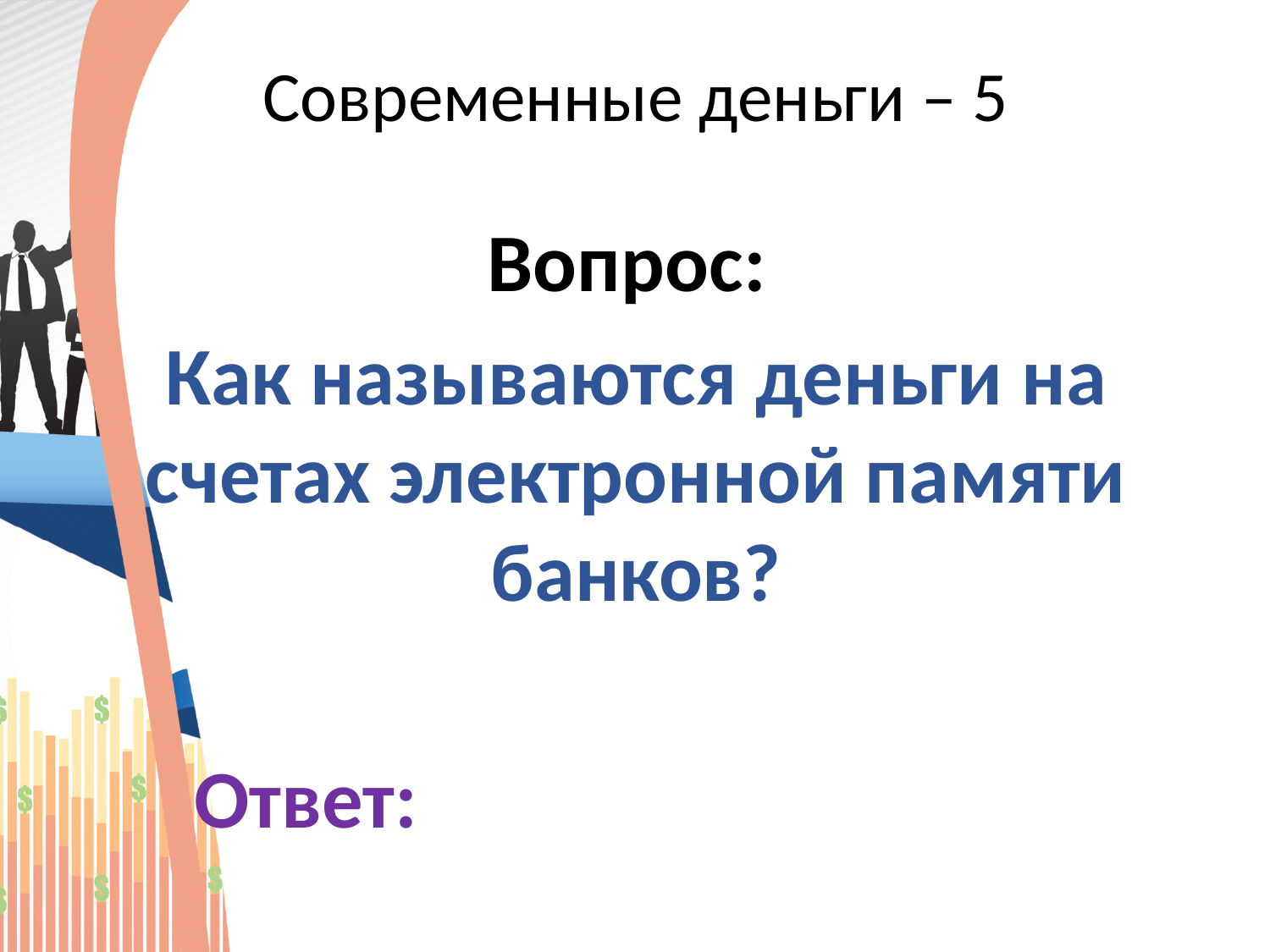

Современные деньги – 5

Вопрос:
Как называются деньги на счетах электронной памяти банков?

     Ответ: